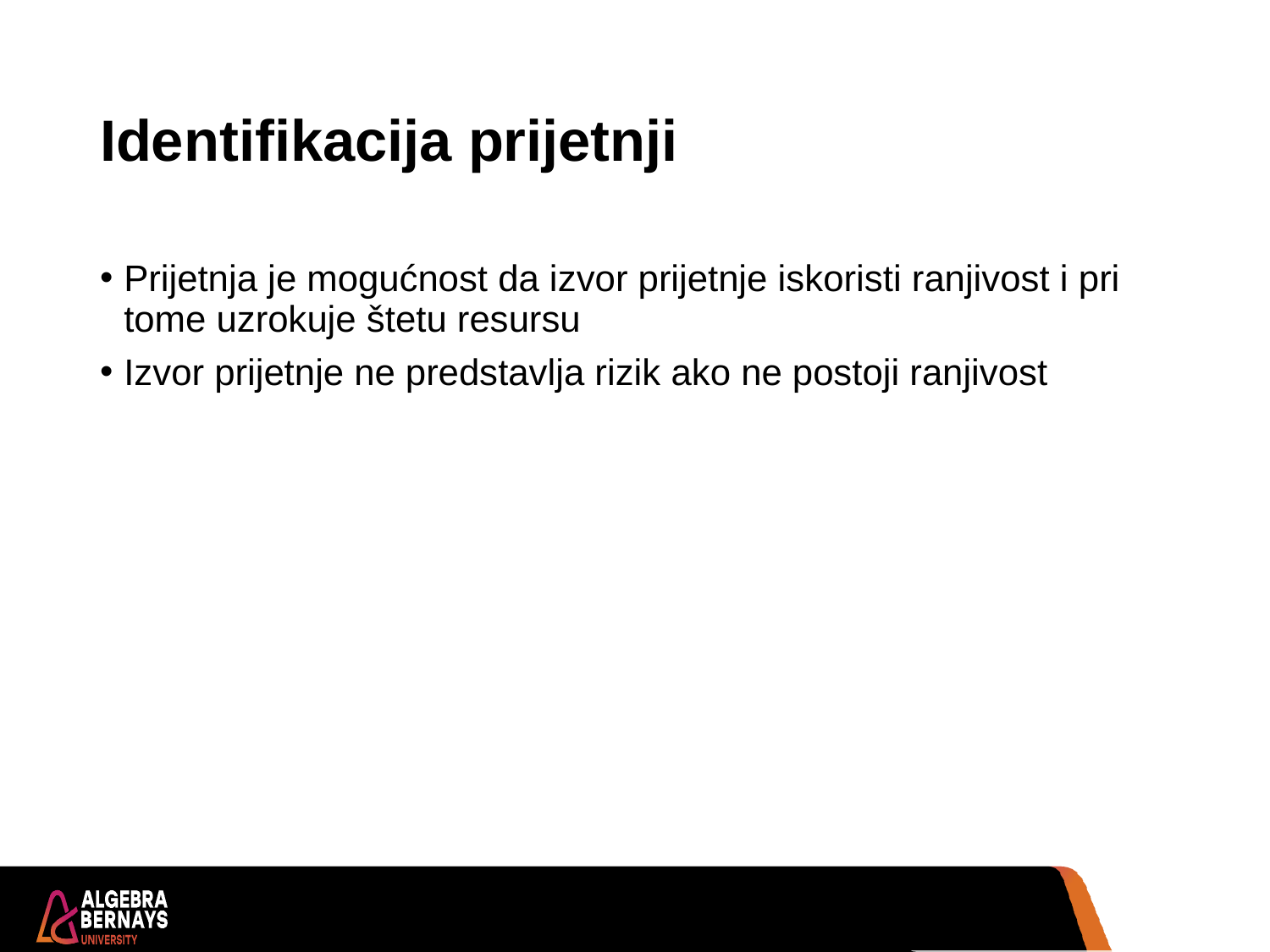

# Identifikacija prijetnji
Prijetnja je mogućnost da izvor prijetnje iskoristi ranjivost i pri tome uzrokuje štetu resursu
Izvor prijetnje ne predstavlja rizik ako ne postoji ranjivost